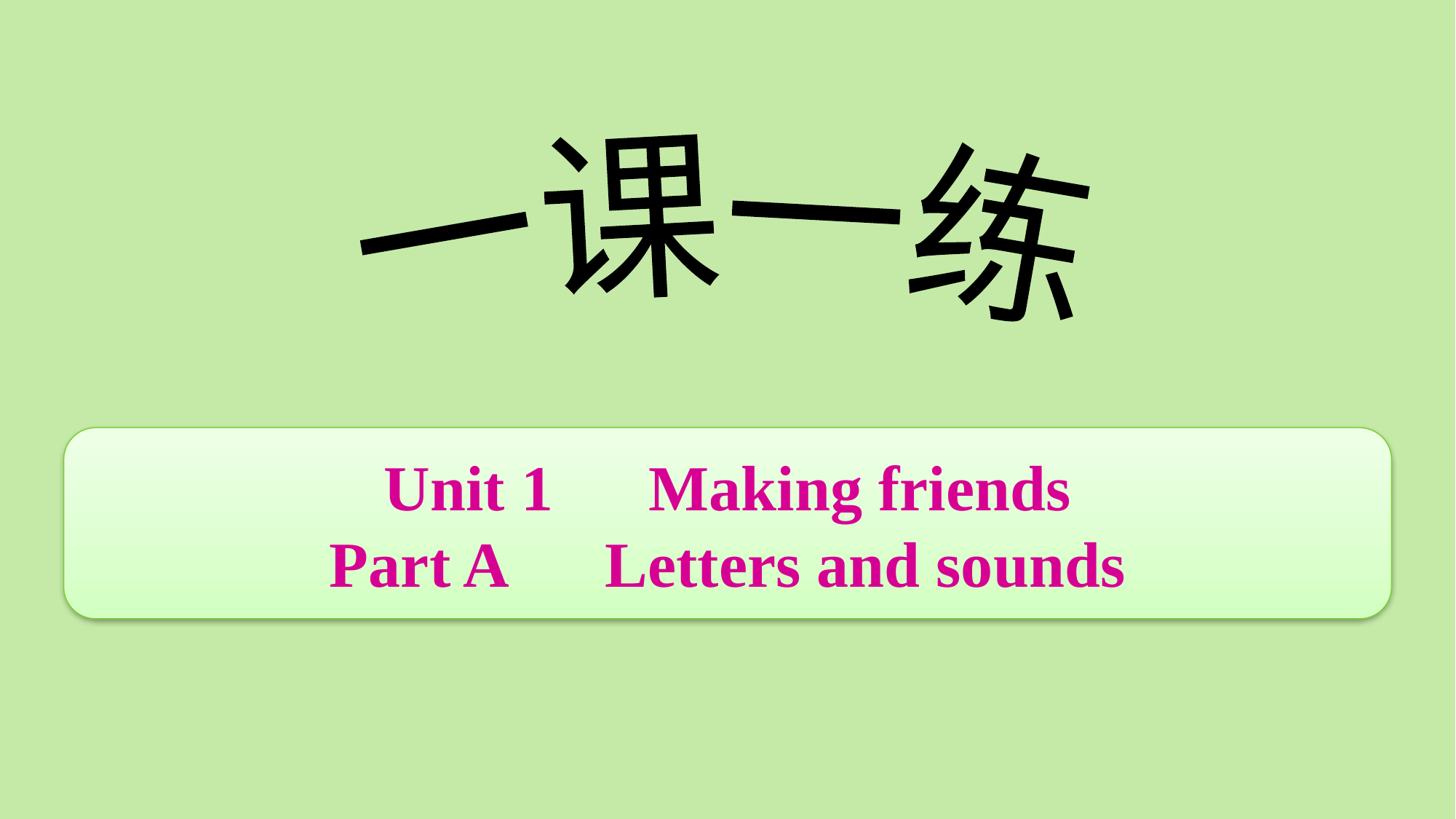

Unit 1　Making friends
Part A　Letters and sounds